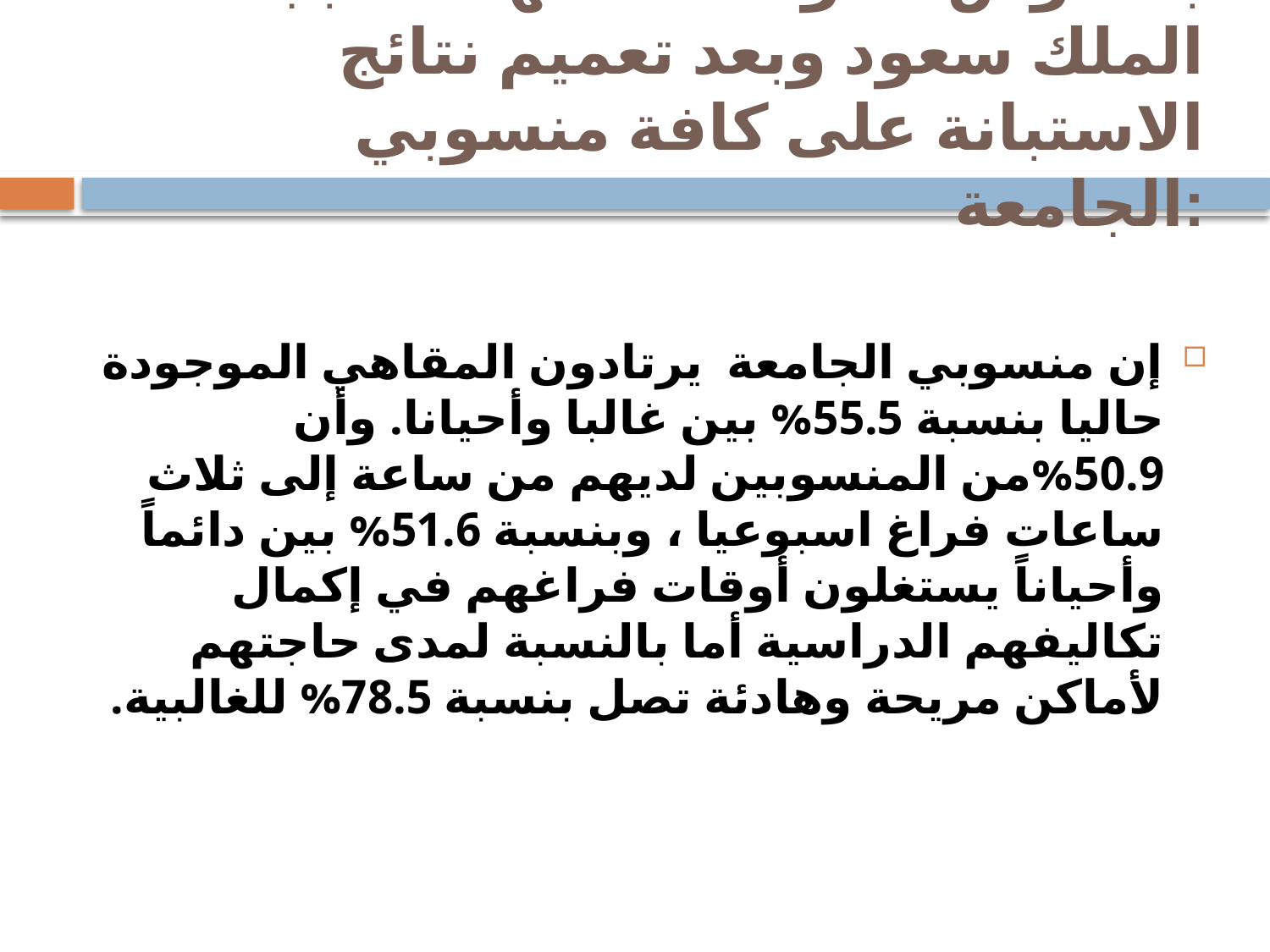

# بخصوص سلوك المستهلكات بجامعة الملك سعود وبعد تعميم نتائج الاستبانة على كافة منسوبي الجامعة:
إن منسوبي الجامعة  يرتادون المقاهي الموجودة حاليا بنسبة 55.5% بين غالبا وأحيانا. وأن 50.9%من المنسوبين لديهم من ساعة إلى ثلاث ساعات فراغ اسبوعيا ، وبنسبة 51.6% بين دائماً وأحياناً يستغلون أوقات فراغهم في إكمال تكاليفهم الدراسية أما بالنسبة لمدى حاجتهم لأماكن مريحة وهادئة تصل بنسبة 78.5% للغالبية.